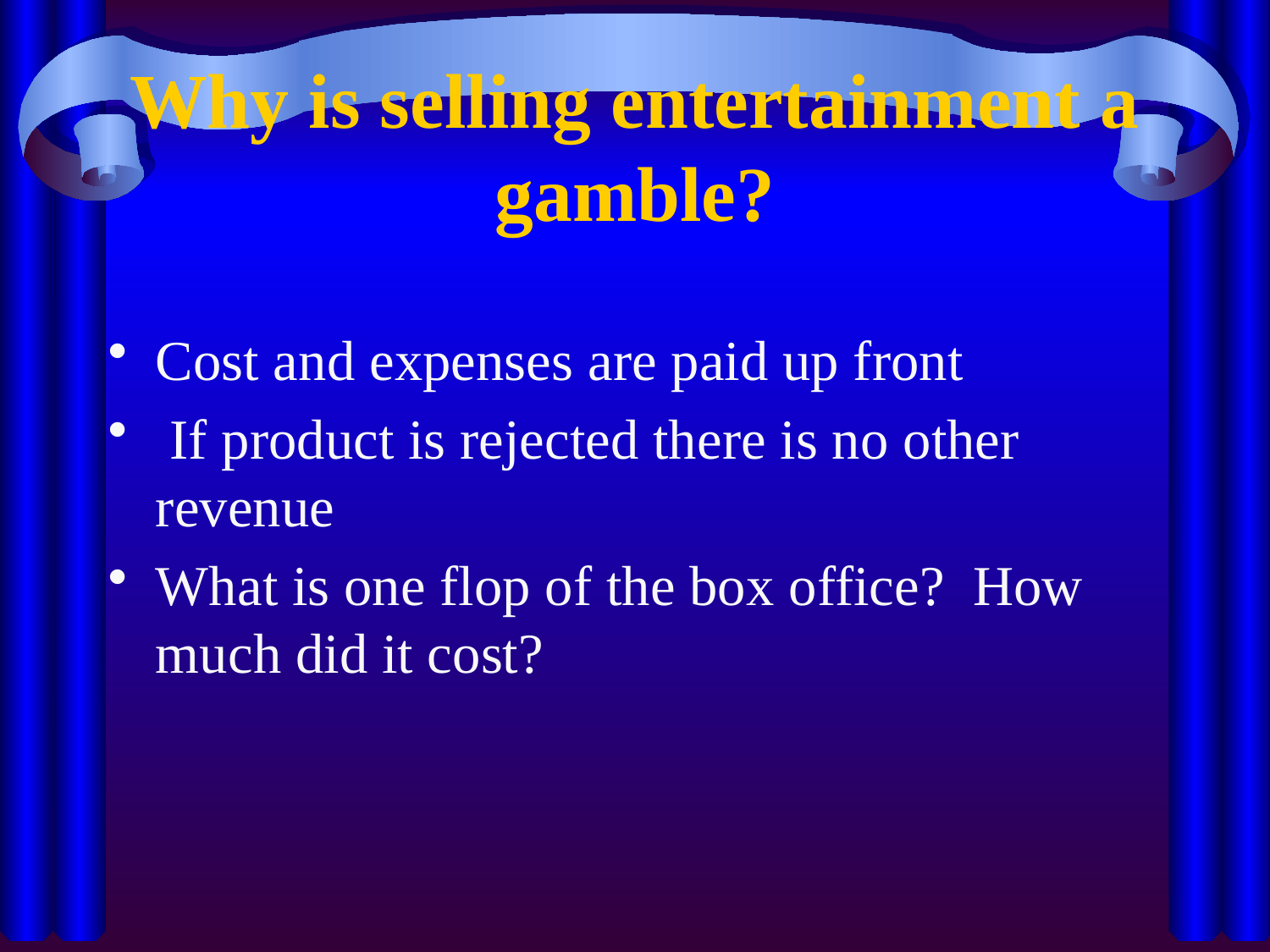

# Why is selling entertainment a gamble?
Cost and expenses are paid up front
 If product is rejected there is no other revenue
What is one flop of the box office?  How much did it cost?